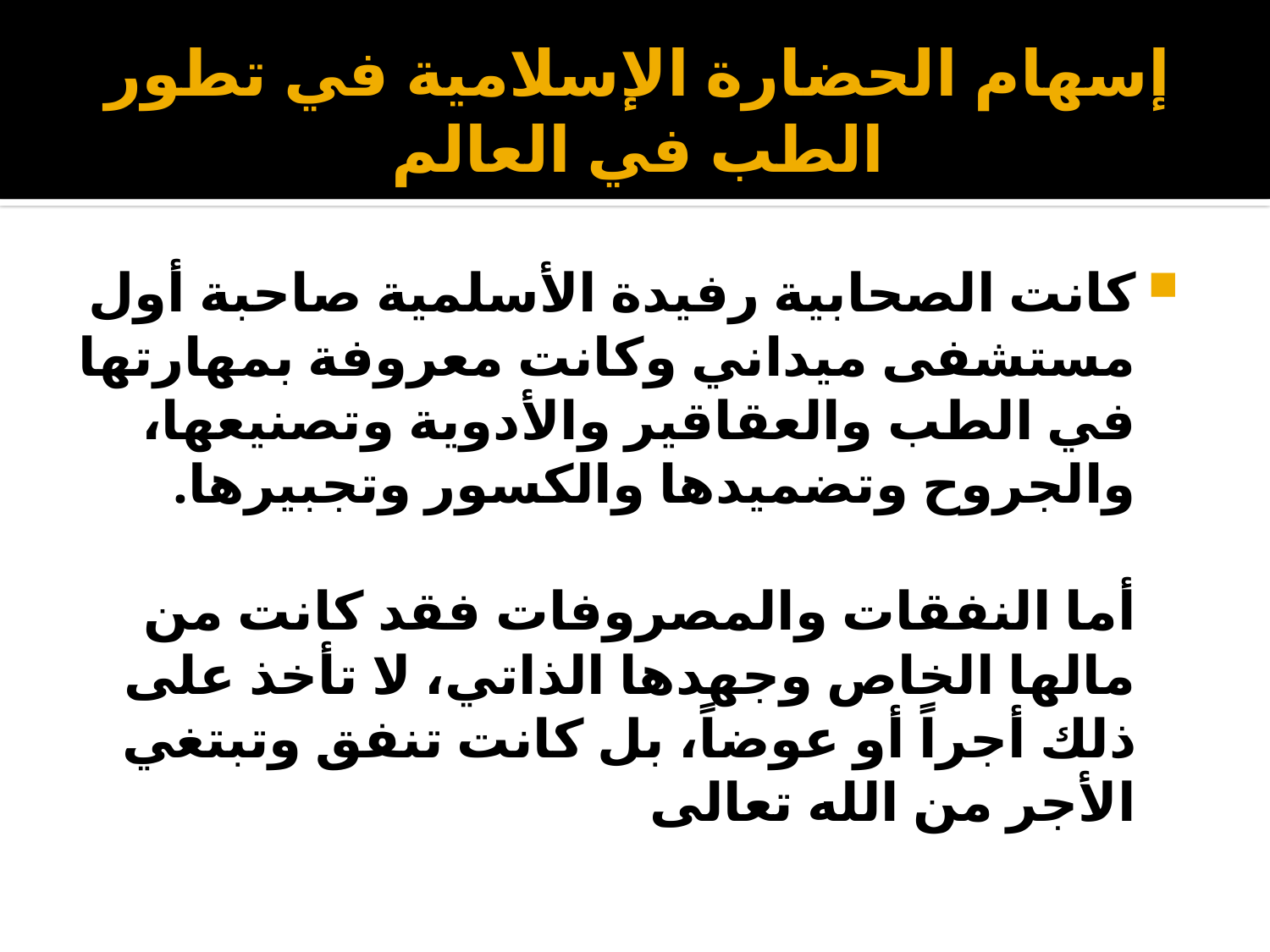

# إسهام الحضارة الإسلامية في تطور الطب في العالم
كانت الصحابية رفيدة الأسلمية صاحبة أول مستشفى ميداني وكانت معروفة بمهارتها في الطب والعقاقير والأدوية وتصنيعها، والجروح وتضميدها والكسور وتجبيرها.
أما النفقات والمصروفات فقد كانت من مالها الخاص وجهدها الذاتي، لا تأخذ على ذلك أجراً أو عوضاً، بل كانت تنفق وتبتغي الأجر من الله تعالى